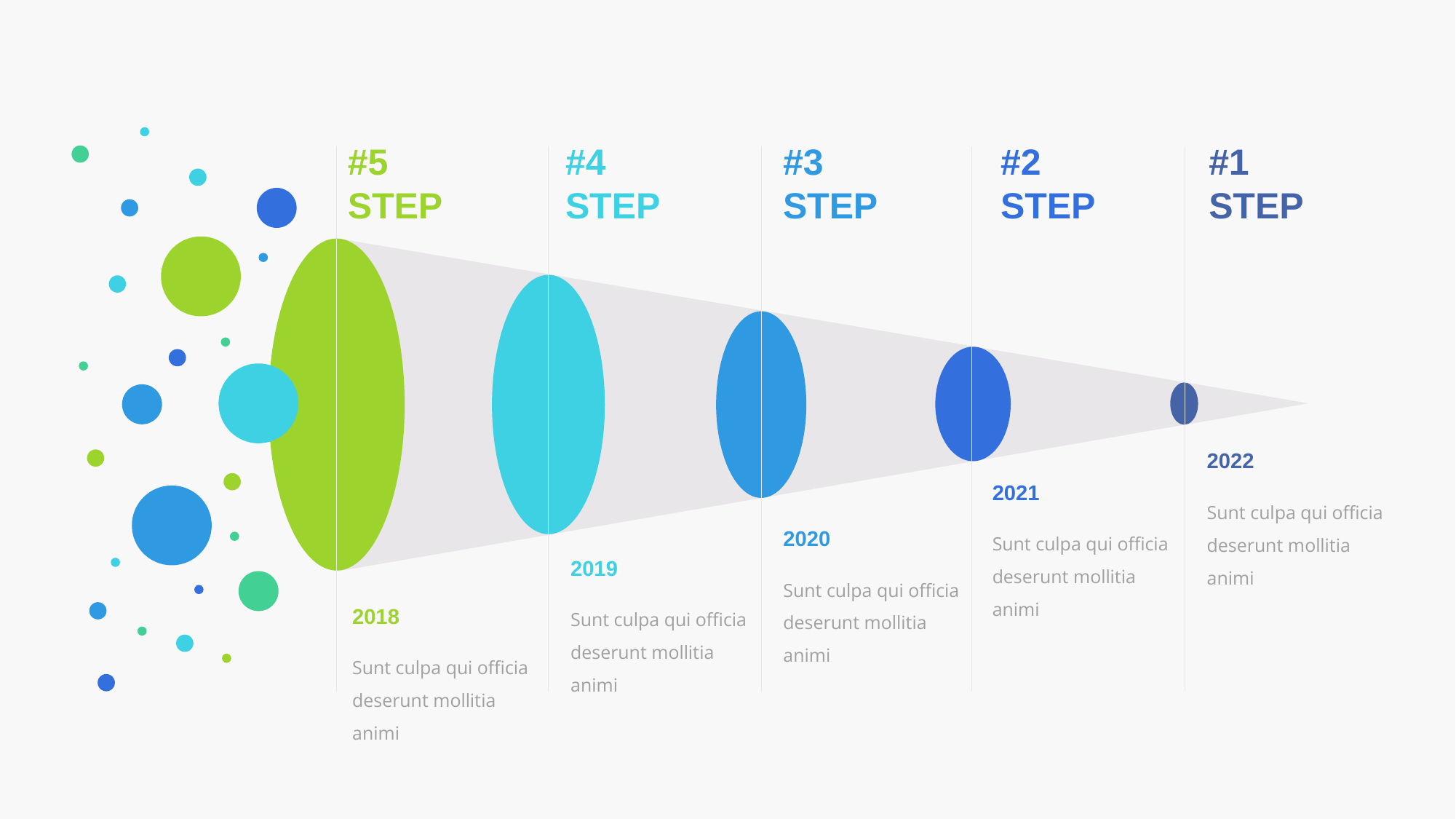

#5
STEP
#4
STEP
#3
STEP
#2
STEP
#1
STEP

2022

2021
Sunt culpa qui officia deserunt mollitia animi

Sunt culpa qui officia deserunt mollitia animi
2020

2019

Sunt culpa qui officia deserunt mollitia animi

Sunt culpa qui officia deserunt mollitia animi
2018

Sunt culpa qui officia deserunt mollitia animi